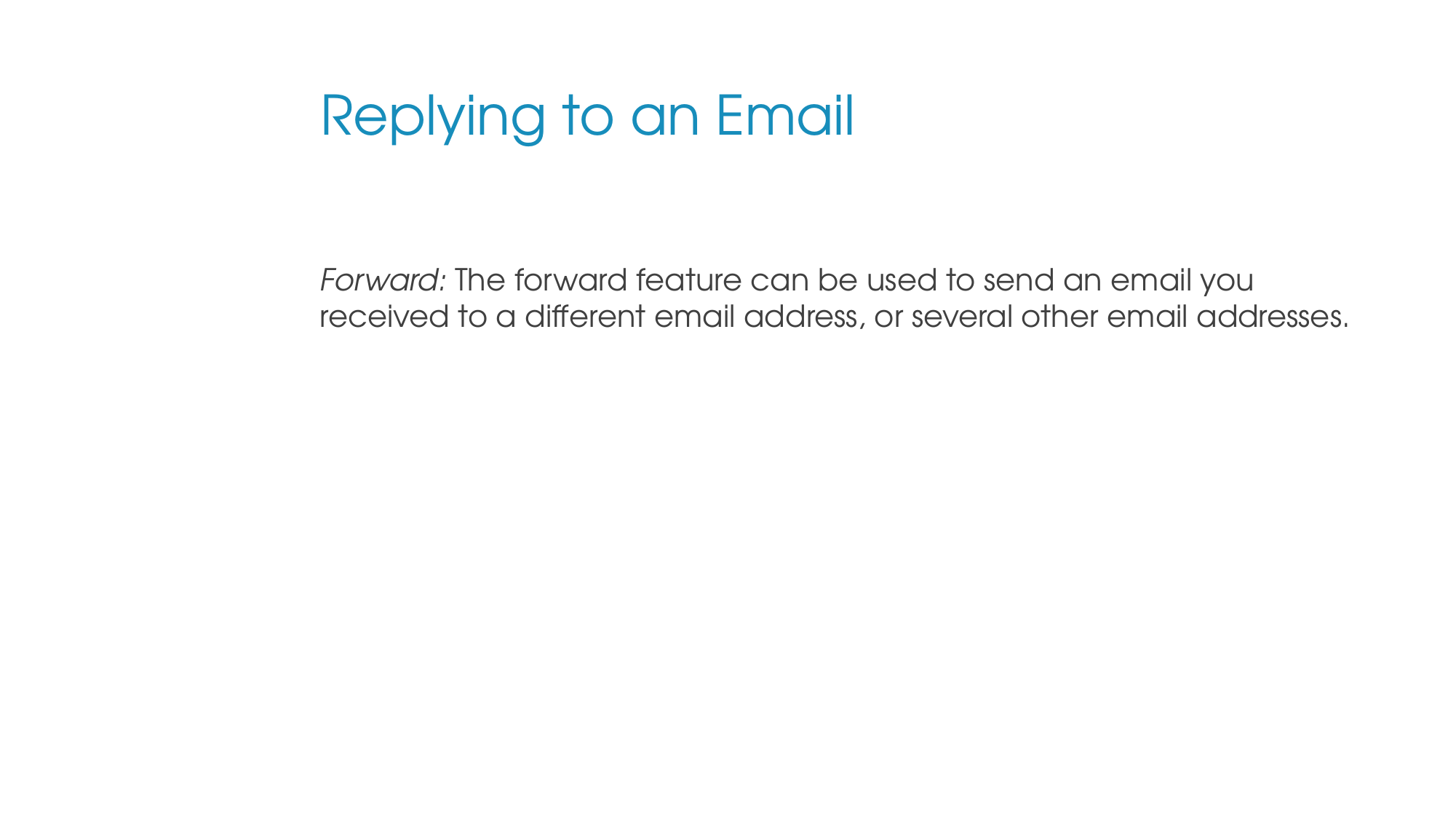

# Replying to an Email
Forward: The forward feature can be used to send an email you received to a different email address, or several other email addresses.